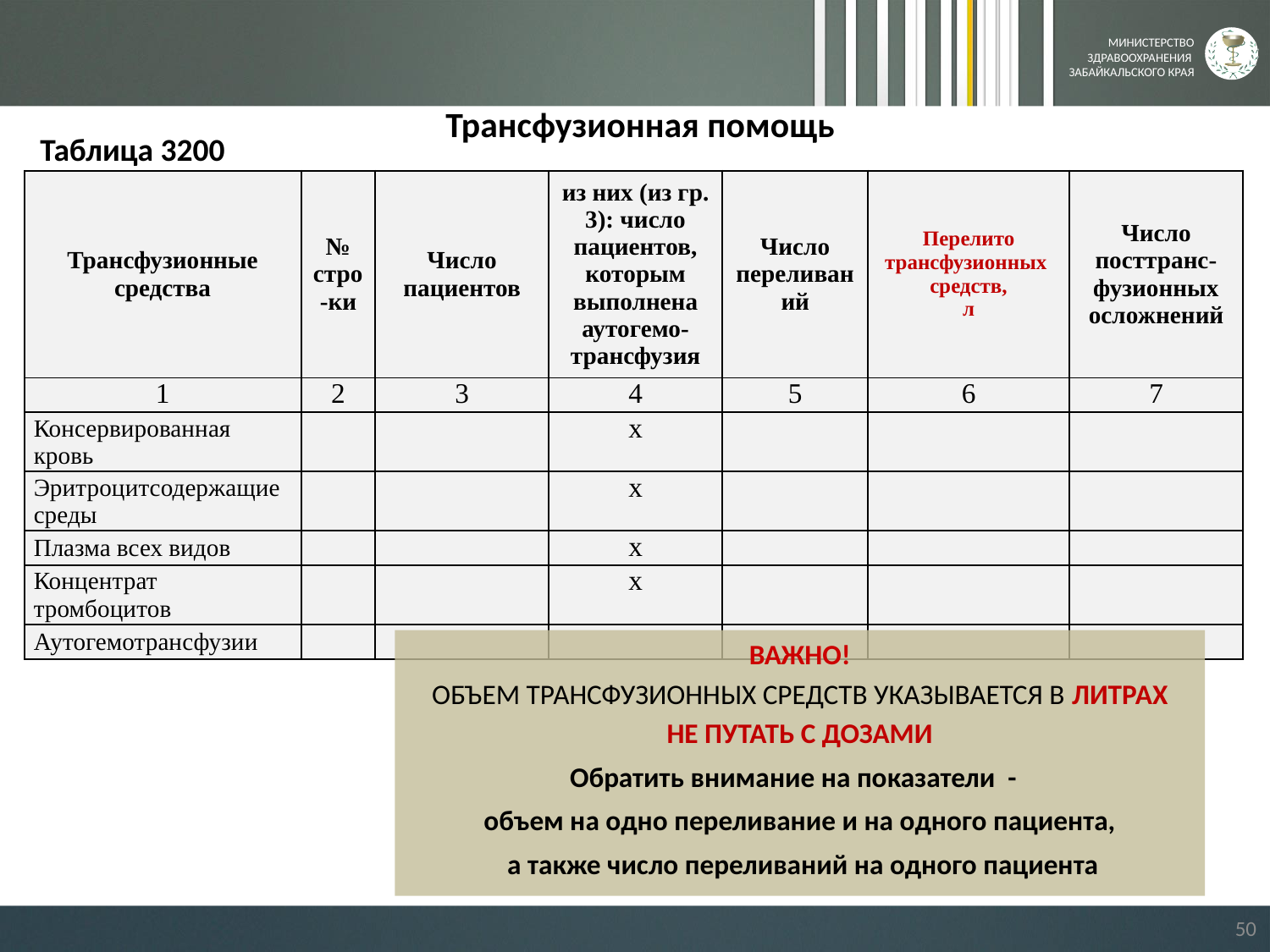

Трансфузионная помощь
Таблица 3200
| Трансфузионные средства | № стро-ки | Число пациентов | из них (из гр. 3): число пациентов, которым выполнена аутогемо-трансфузия | Число переливаний | Перелито трансфузионных средств, л | Число посттранс- фузионных осложнений |
| --- | --- | --- | --- | --- | --- | --- |
| 1 | 2 | 3 | 4 | 5 | 6 | 7 |
| Консервированная кровь |  |  | х |  |  |  |
| Эритроцитсодержащие среды |  |  | х |  |  |  |
| Плазма всех видов |  |  | х |  |  |  |
| Концентрат тромбоцитов |  |  | х |  |  |  |
| Аутогемотрансфузии |  |  |  |  |  |  |
ВАЖНО!
ОБЪЕМ ТРАНСФУЗИОННЫХ СРЕДСТВ УКАЗЫВАЕТСЯ В ЛИТРАХ
НЕ ПУТАТЬ С ДОЗАМИ
Обратить внимание на показатели  -
объем на одно переливание и на одного пациента,
 а также число переливаний на одного пациента
50